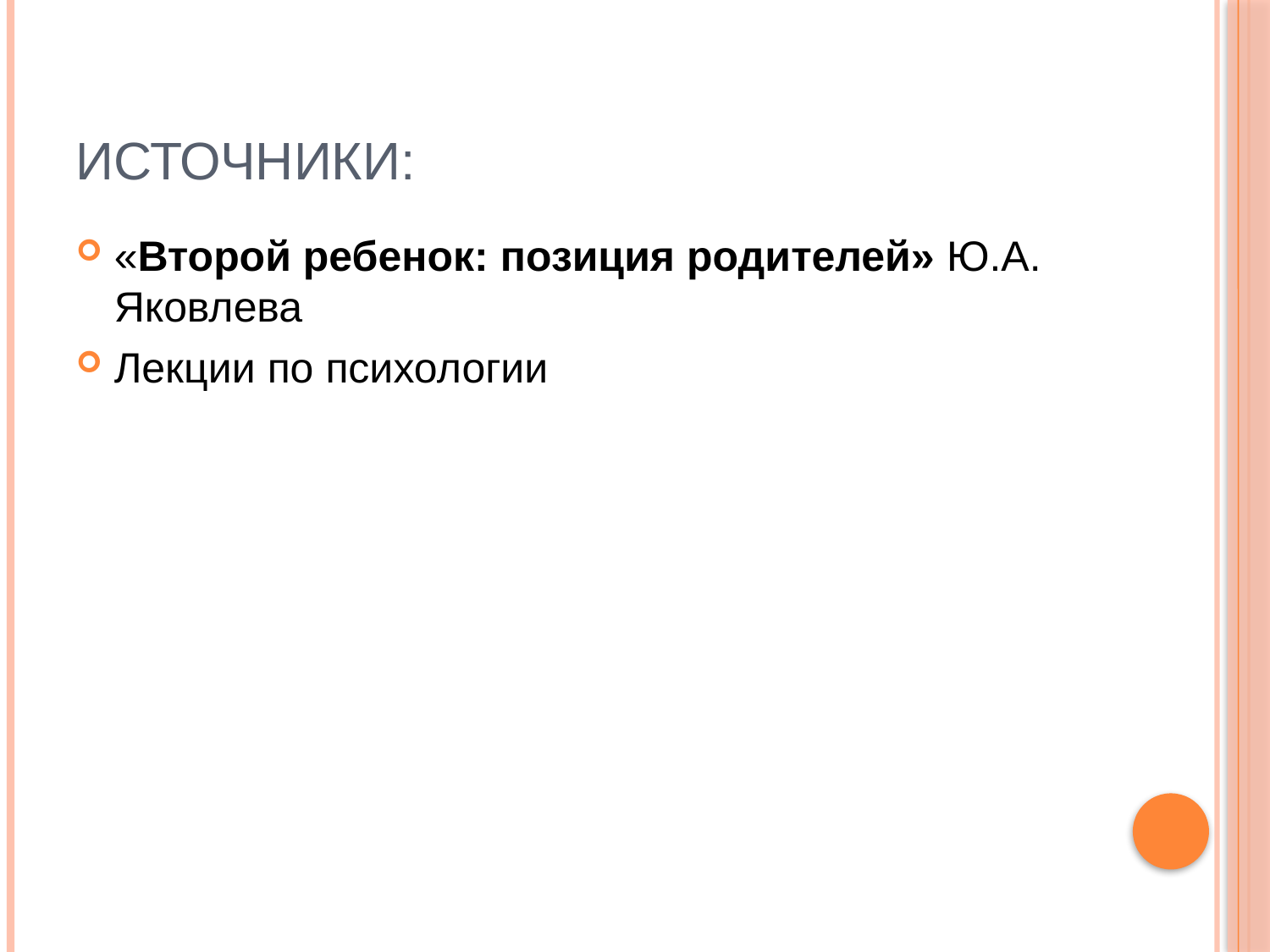

# Источники:
«Второй ребенок: позиция родителей» Ю.А. Яковлева
Лекции по психологии